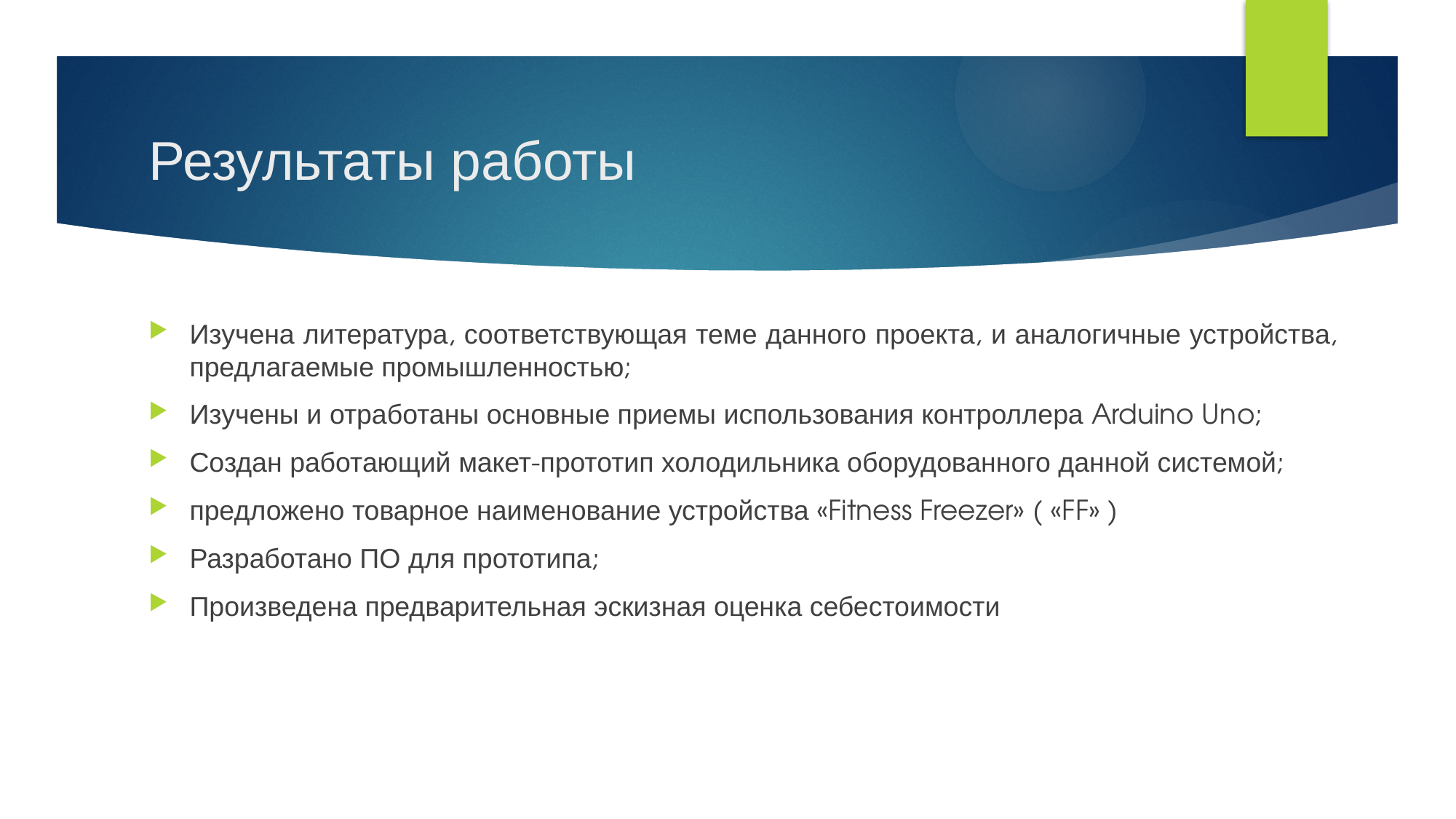

# Результаты работы
Изучена литература, соответствующая теме данного проекта, и аналогичные устройства, предлагаемые промышленностью;
Изучены и отработаны основные приемы использования контроллера Arduino Uno;
Создан работающий макет-прототип холодильника оборудованного данной системой;
предложено товарное наименование устройства «Fitness Freezer» ( «FF» )
Разработано ПО для прототипа;
Произведена предварительная эскизная оценка себестоимости